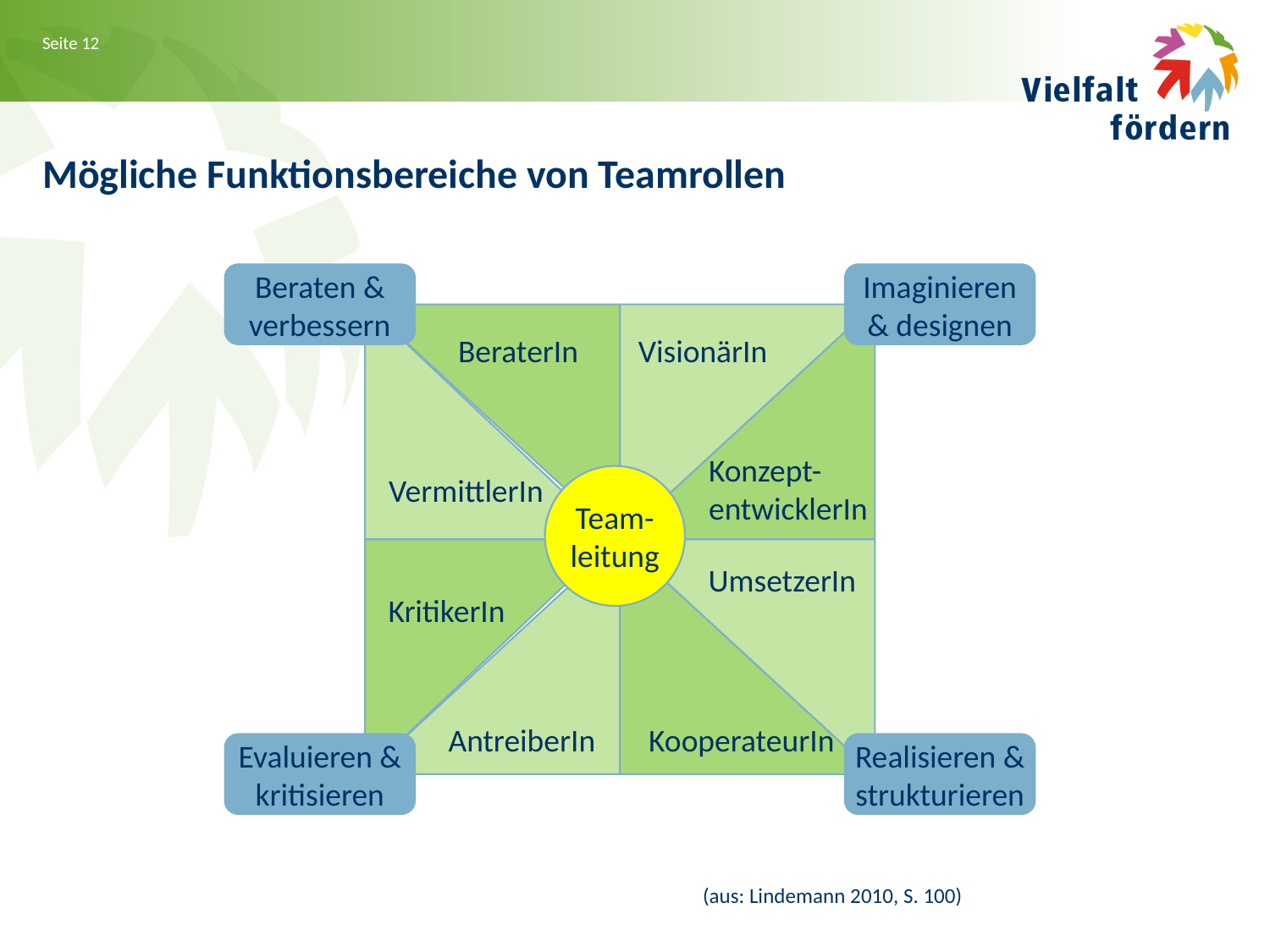

# Mögliche Funktionsbereiche von Teamrollen
Beraten &
verbessern
Imaginieren & designen

BeraterIn
VisionärIn
Konzept-
entwicklerIn
VermittlerIn
UmsetzerIn
KritikerIn

AntreiberIn
KooperateurIn
Evaluieren &
kritisieren
Realisieren &
strukturieren
Team
Team-
leitung
(aus: Lindemann 2010, S. 100)